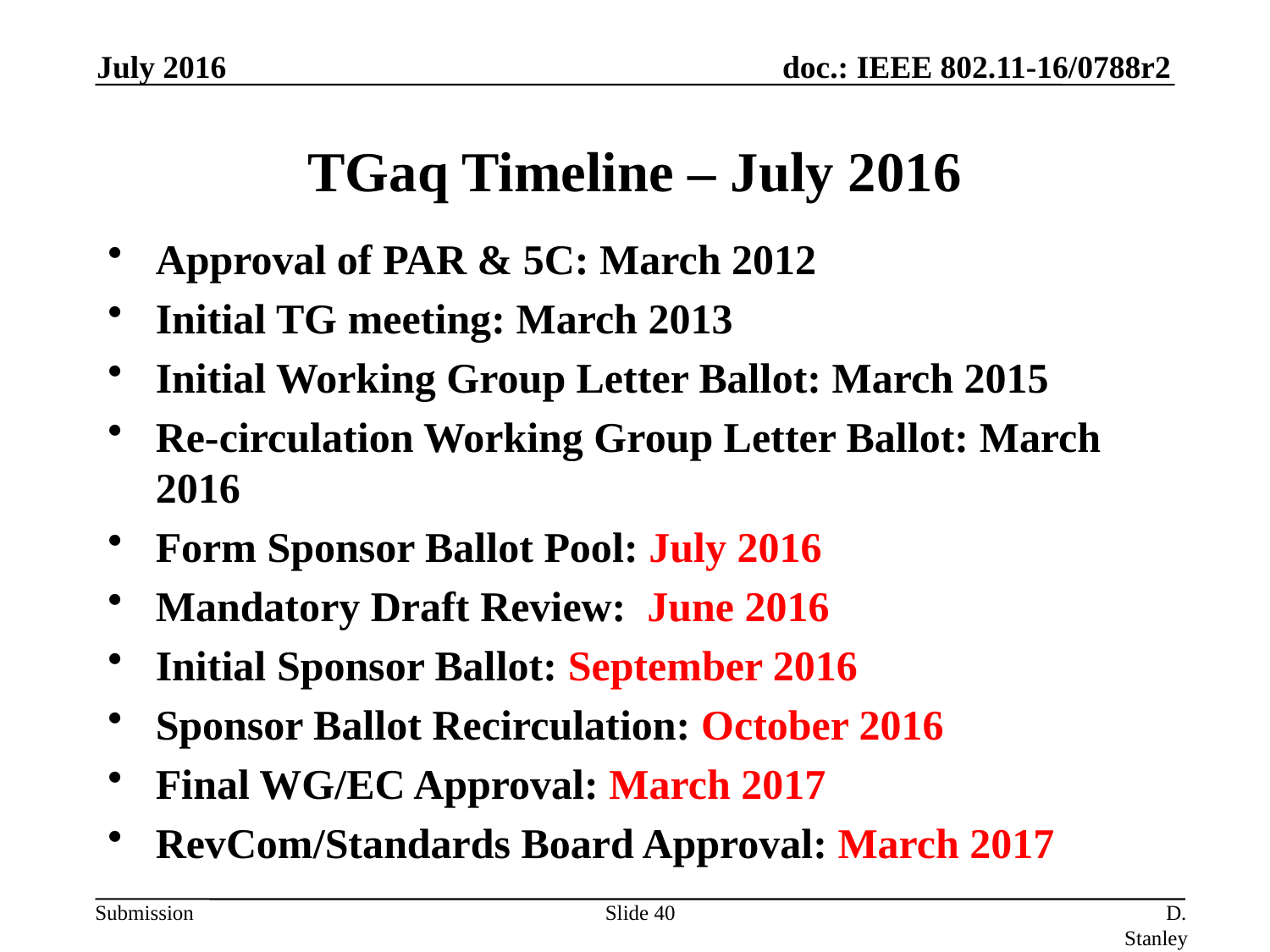

July 2016
# TGaq Timeline – July 2016
Approval of PAR & 5C: March 2012
Initial TG meeting: March 2013
Initial Working Group Letter Ballot: March 2015
Re-circulation Working Group Letter Ballot: March 2016
Form Sponsor Ballot Pool: July 2016
Mandatory Draft Review:  June 2016
Initial Sponsor Ballot: September 2016
Sponsor Ballot Recirculation: October 2016
Final WG/EC Approval: March 2017
RevCom/Standards Board Approval: March 2017
Slide 40
D. Stanley, HP Enterprise